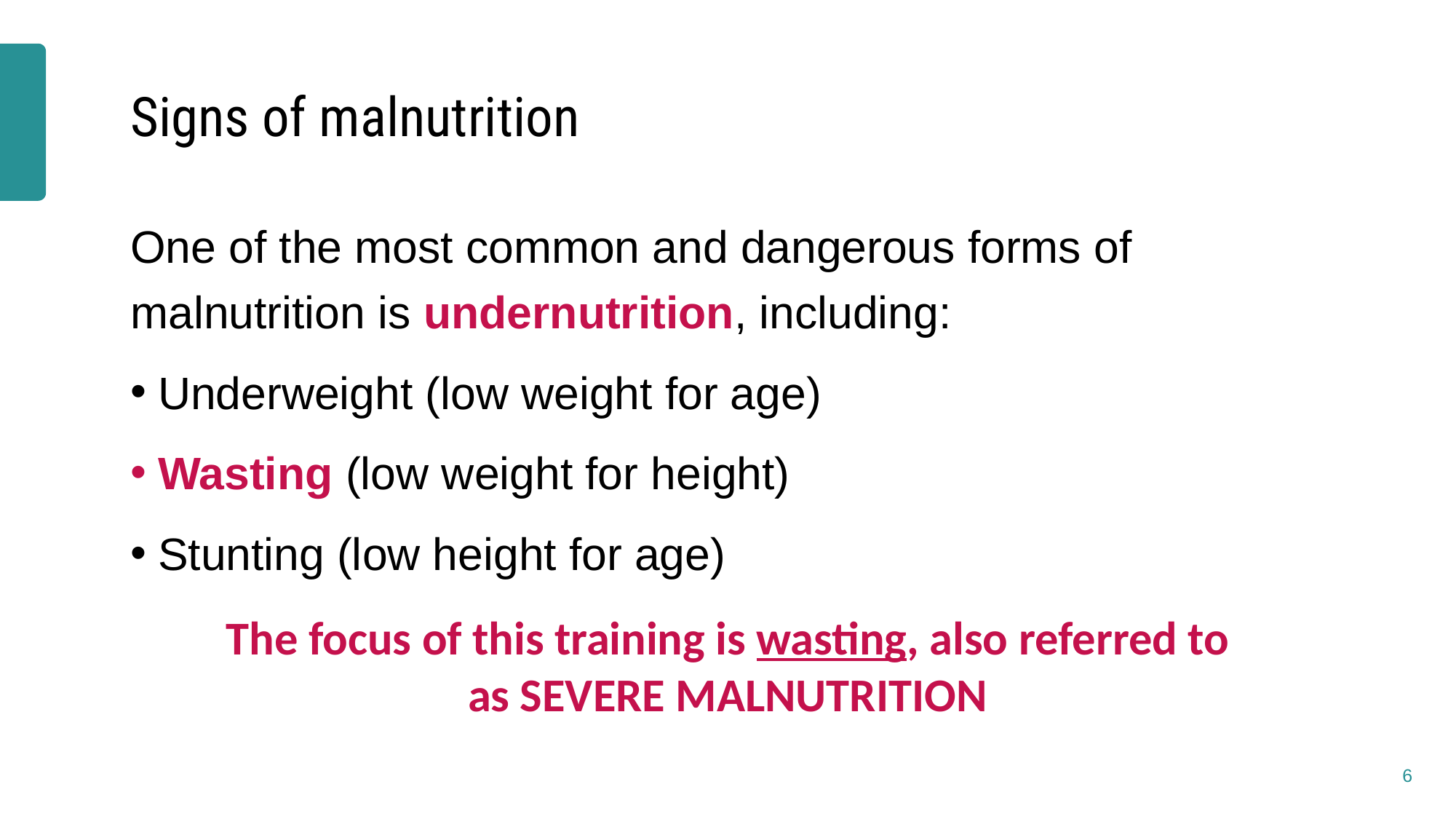

# Signs of malnutrition
One of the most common and dangerous forms of malnutrition is undernutrition, including:
Underweight (low weight for age)
Wasting (low weight for height)
Stunting (low height for age)
The focus of this training is wasting, also referred to as SEVERE MALNUTRITION
6